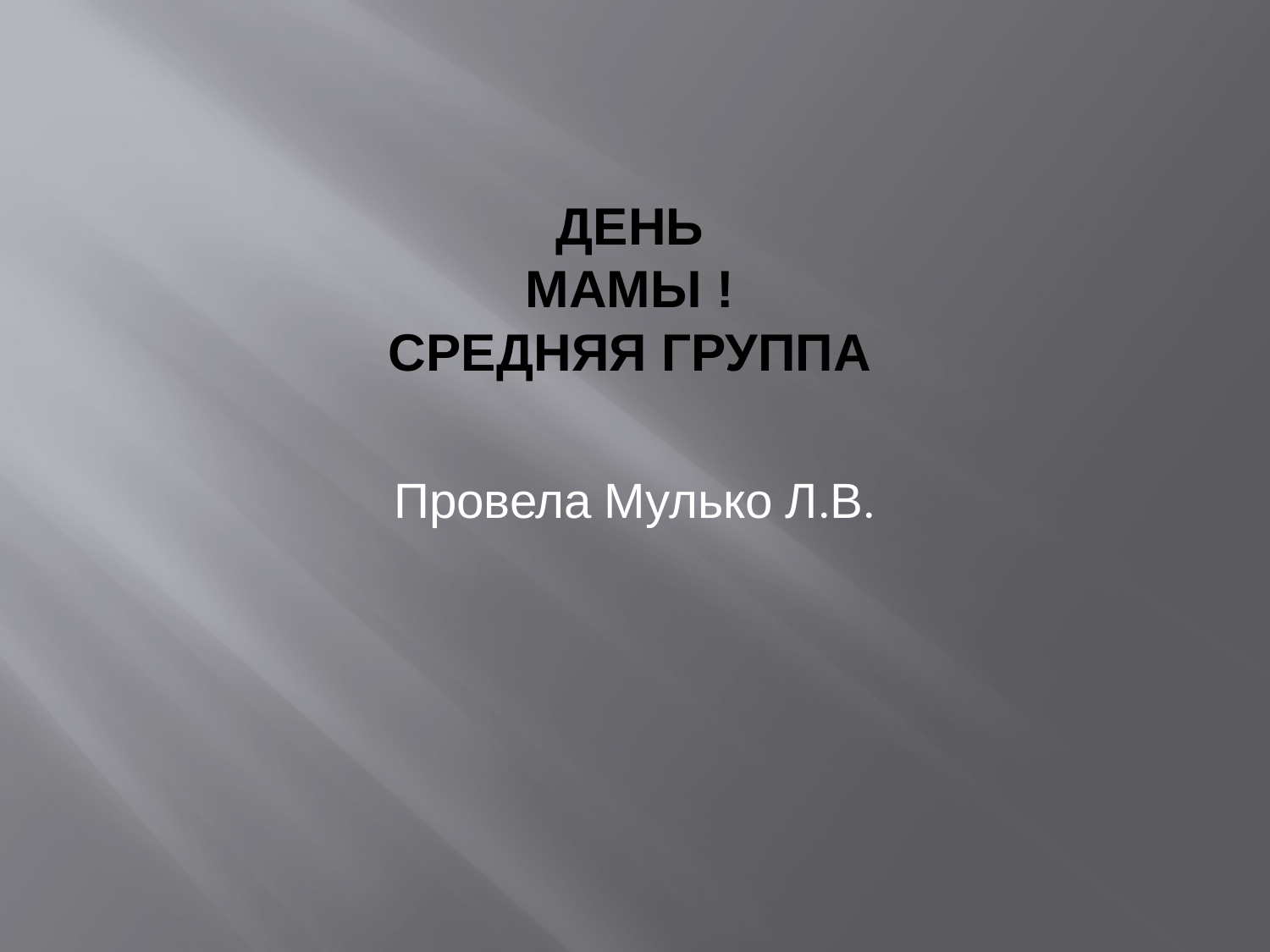

# День Мамы ! Средняя группа
Провела Мулько Л.В.